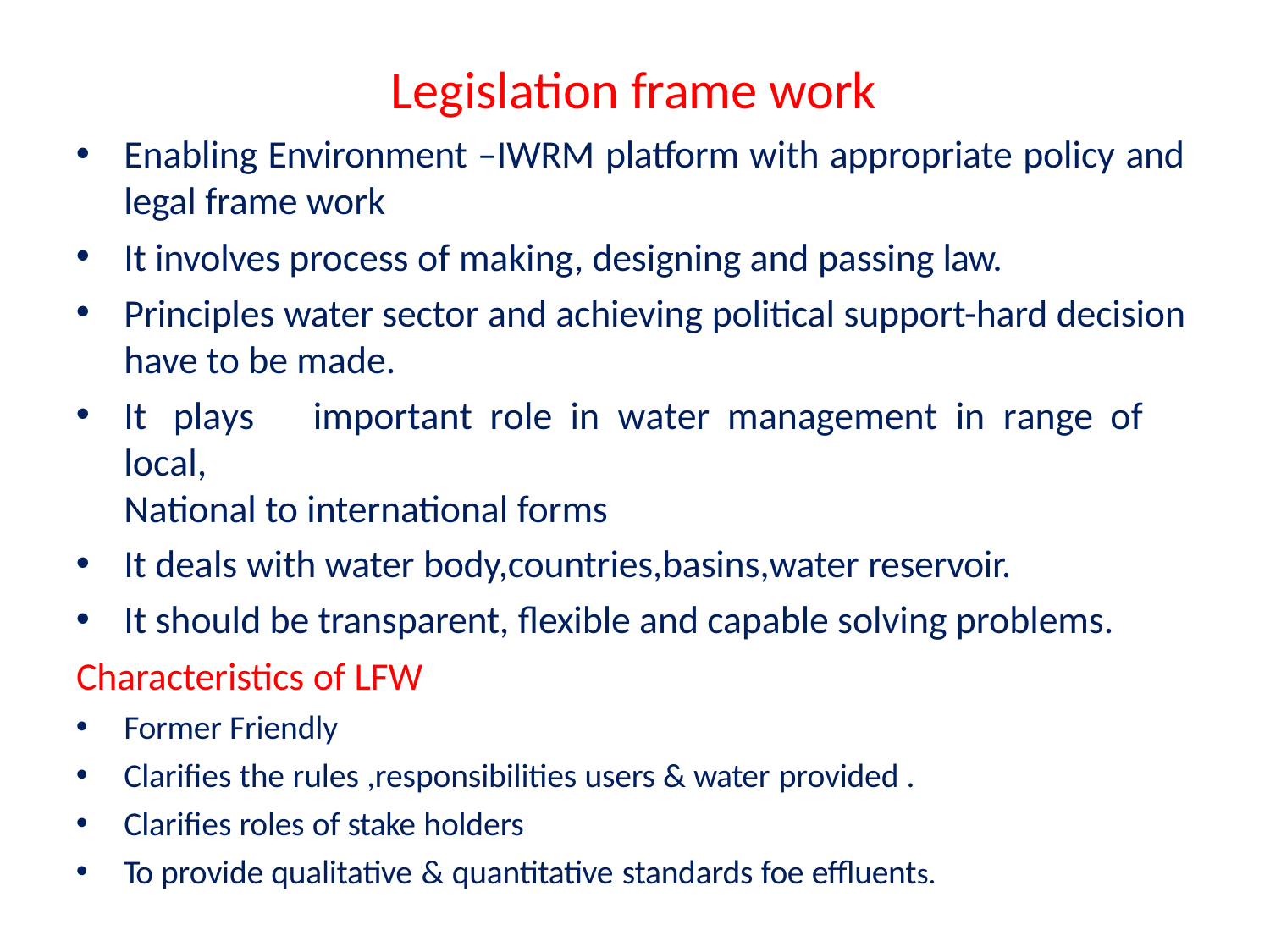

# Legislation frame work
Enabling Environment –IWRM platform with appropriate policy and
legal frame work
It involves process of making, designing and passing law.
Principles water sector and achieving political support-hard decision
have to be made.
It	plays	important	role	in	water	management	in	range	of	local,
National to international forms
It deals with water body,countries,basins,water reservoir.
It should be transparent, flexible and capable solving problems.
Characteristics of LFW
Former Friendly
Clarifies the rules ,responsibilities users & water provided .
Clarifies roles of stake holders
To provide qualitative & quantitative standards foe effluents.